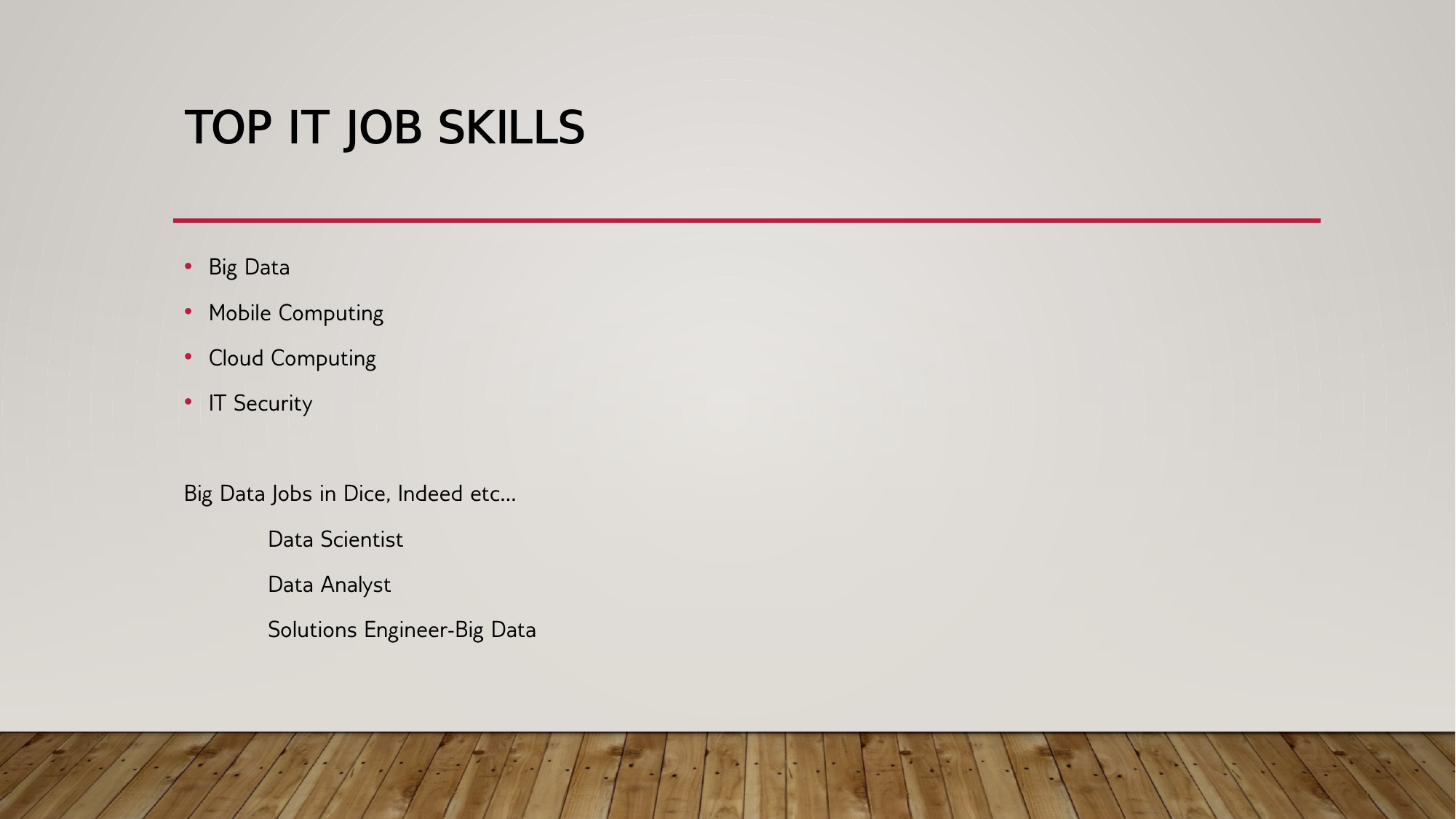

# Top IT job skills
Big Data
Mobile Computing
Cloud Computing
IT Security

Big Data Jobs in Dice, Indeed etc…
	Data Scientist
	Data Analyst
	Solutions Engineer-Big Data